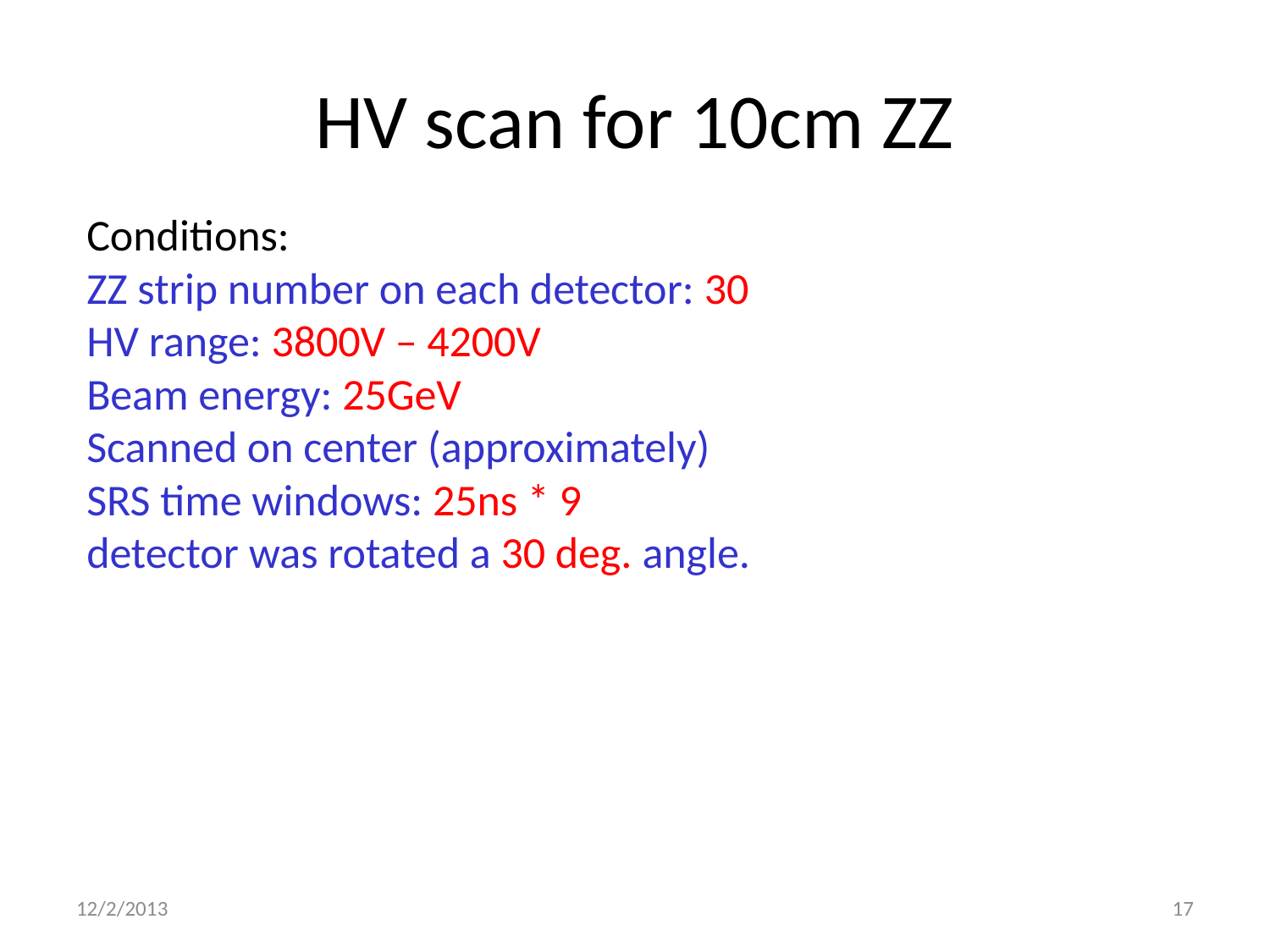

# HV scan for 10cm ZZ
Conditions:
ZZ strip number on each detector: 30
HV range: 3800V – 4200V
Beam energy: 25GeV
Scanned on center (approximately)
SRS time windows: 25ns * 9
detector was rotated a 30 deg. angle.

12/2/2013
17